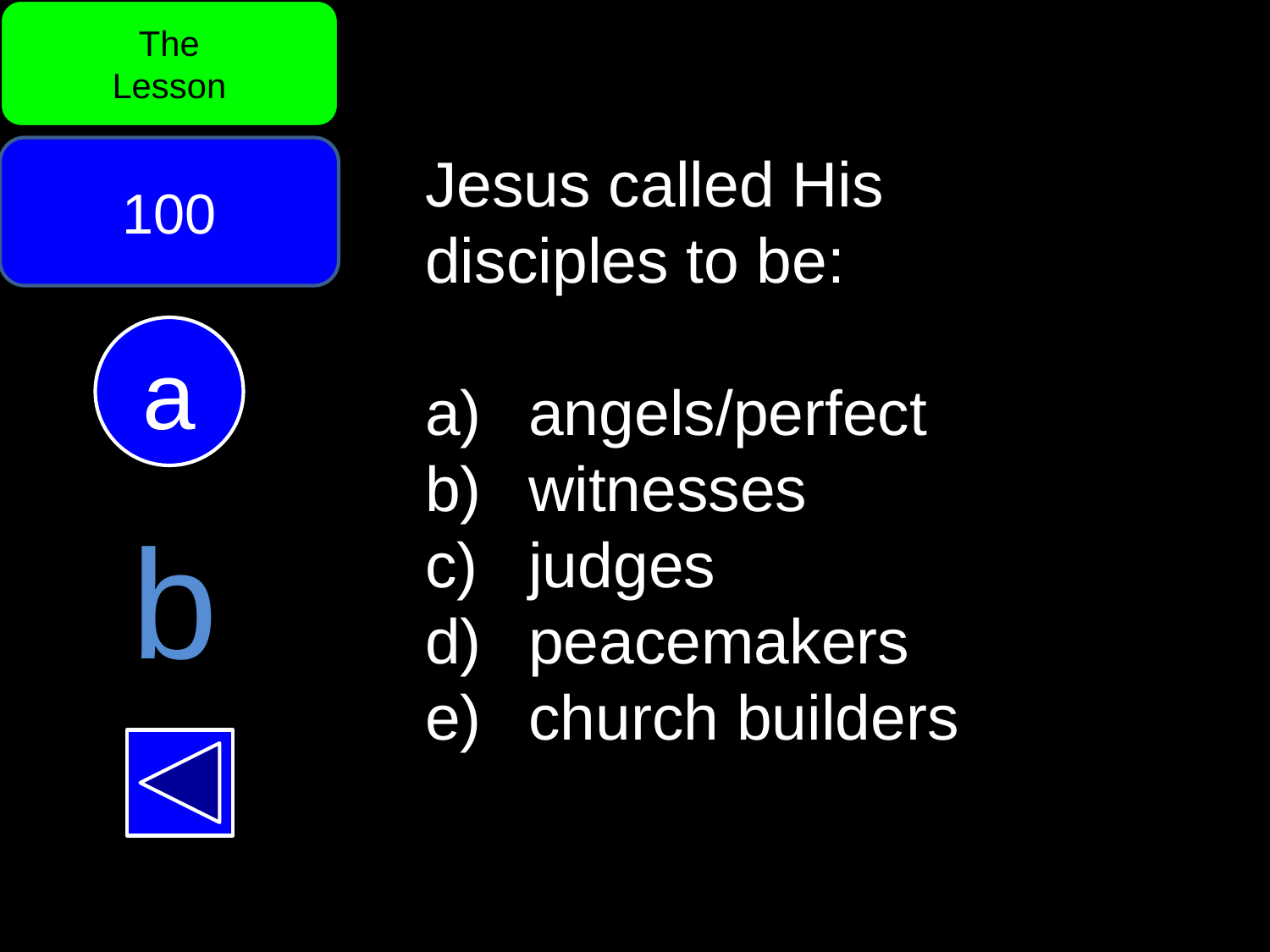

The
Lesson
100
Jesus called His
disciples to be:

angels/perfect
witnesses
judges
peacemakers
church builders

a
b